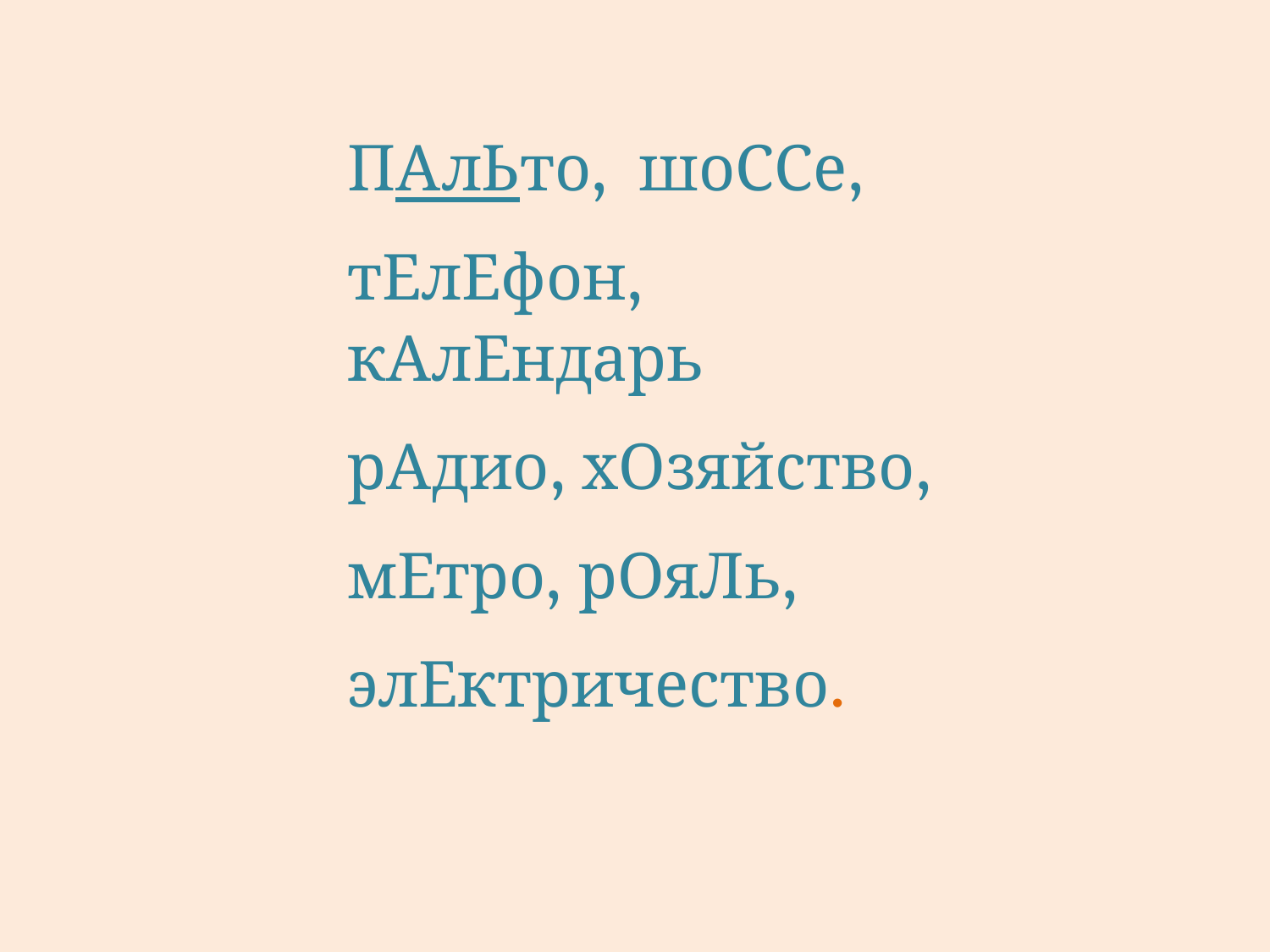

ПАлЬто,  шоССе,
тЕлЕфон, кАлЕндарь
рАдио, хОзяйство,
мЕтро, рОяЛь,
элЕктричество.